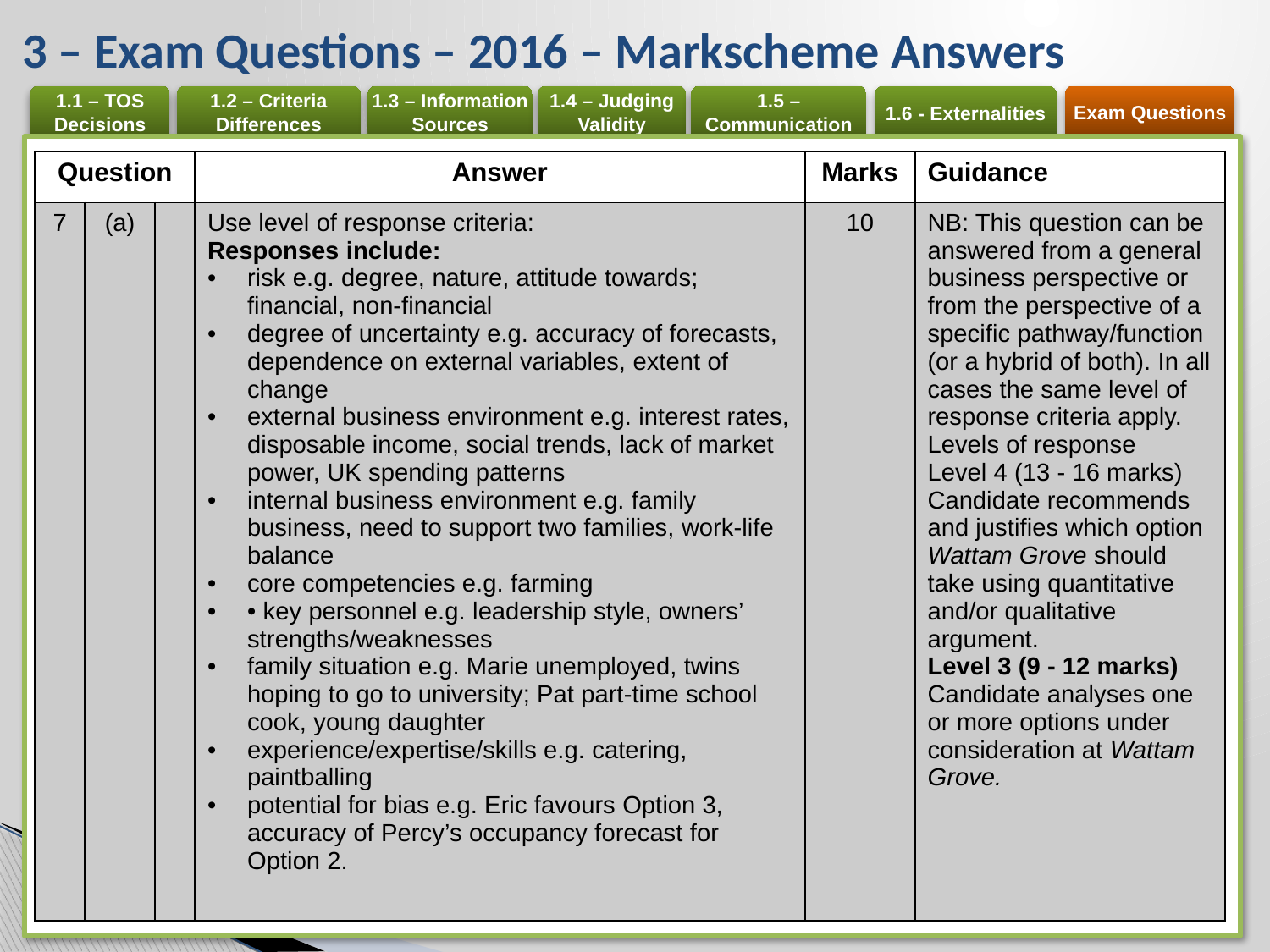

# 3 – Exam Questions – 2016 – Markscheme Answers
| Question |  |  | Answer | Marks | Guidance |
| --- | --- | --- | --- | --- | --- |
| 7 | (a) |  | Use level of response criteria: Responses include: risk e.g. degree, nature, attitude towards; financial, non-financial degree of uncertainty e.g. accuracy of forecasts, dependence on external variables, extent of change external business environment e.g. interest rates, disposable income, social trends, lack of market power, UK spending patterns internal business environment e.g. family business, need to support two families, work-life balance core competencies e.g. farming • key personnel e.g. leadership style, owners’ strengths/weaknesses family situation e.g. Marie unemployed, twins hoping to go to university; Pat part-time school cook, young daughter experience/expertise/skills e.g. catering, paintballing potential for bias e.g. Eric favours Option 3, accuracy of Percy’s occupancy forecast for Option 2. | 10 | NB: This question can be answered from a general business perspective or from the perspective of a specific pathway/function (or a hybrid of both). In all cases the same level of response criteria apply. Levels of response Level 4 (13 - 16 marks) Candidate recommends and justifies which option Wattam Grove should take using quantitative and/or qualitative argument. Level 3 (9 - 12 marks) Candidate analyses one or more options under consideration at Wattam Grove. |